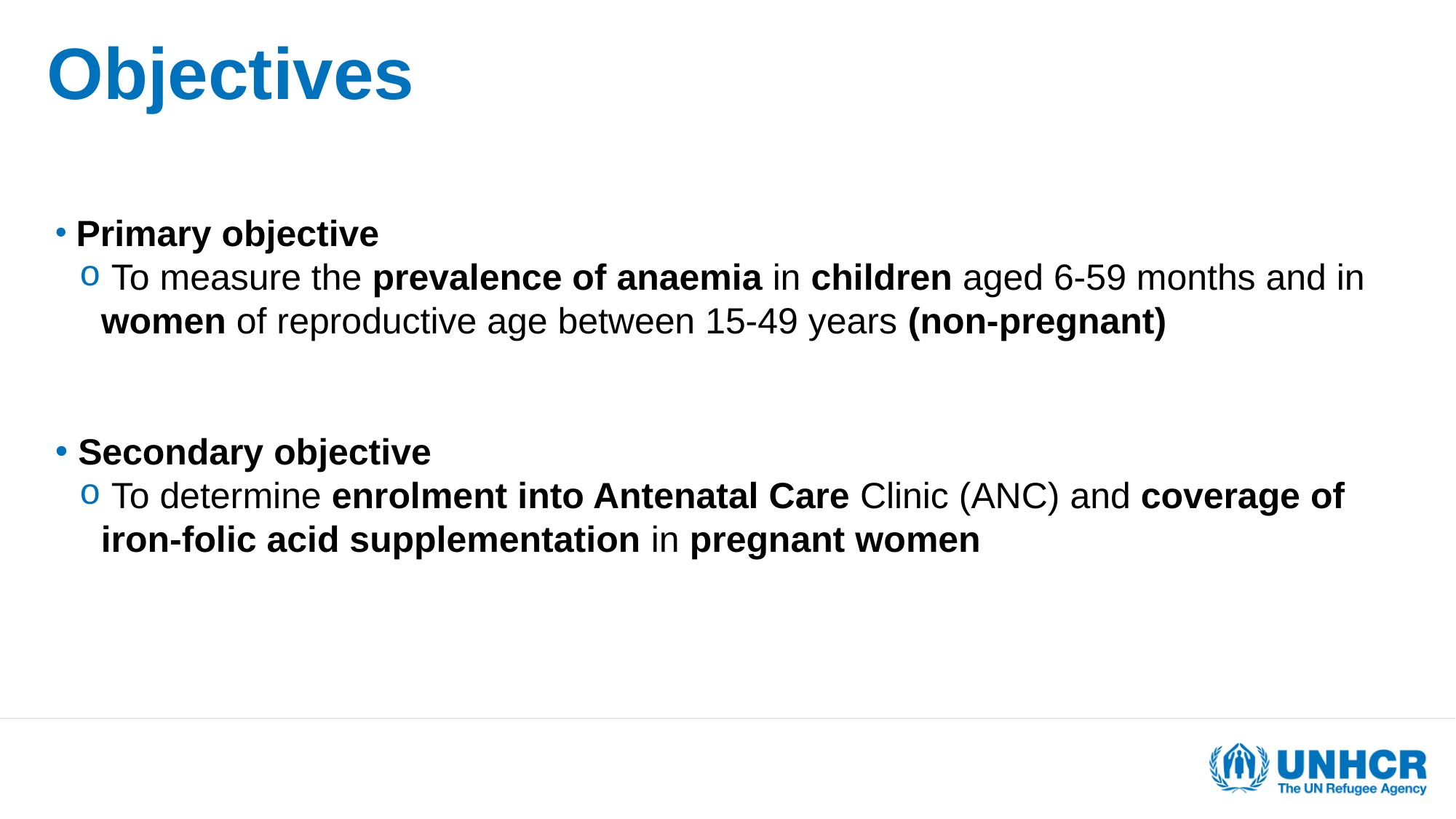

# Objectives
 Primary objective
 To measure the prevalence of anaemia in children aged 6-59 months and in women of reproductive age between 15-49 years (non-pregnant)

 Secondary objective
 To determine enrolment into Antenatal Care Clinic (ANC) and coverage of iron-folic acid supplementation in pregnant women